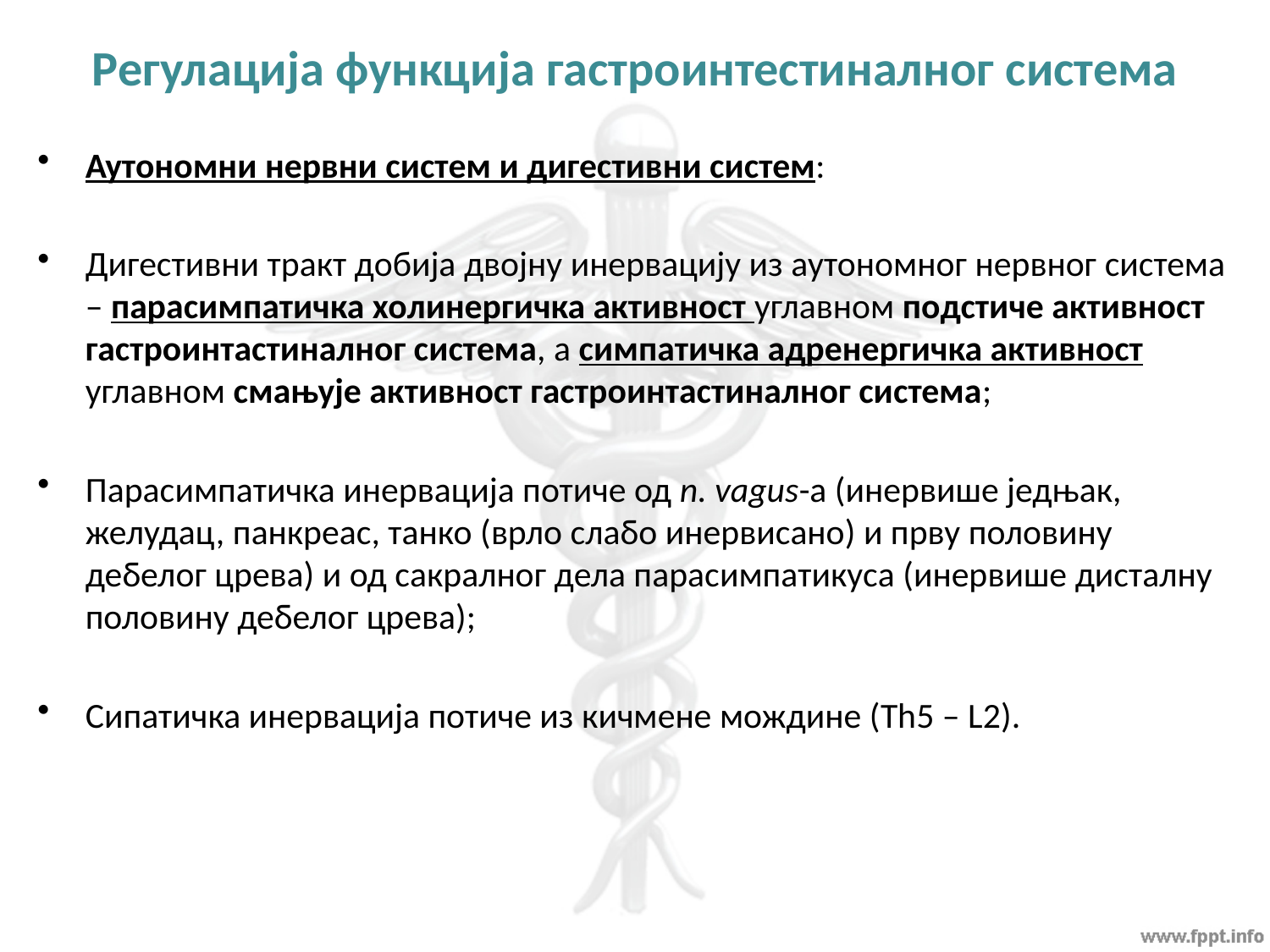

# Регулација функција гастроинтестиналног система
Аутономни нервни систем и дигестивни систем:

Дигестивни тракт добија двојну инервацију из аутономног нервног система – парасимпатичка холинергичка активност углавном подстиче активност гастроинтастиналног система, а симпатичка адренергичка активност углавном смањује активност гастроинтастиналног система;

Парасимпатичка инервација потиче од n. vagus-а (инервише једњак, желудац, панкреас, танко (врло слабо инервисано) и прву половину дебелог црева) и од сакралног дела парасимпатикуса (инервише дисталну половину дебелог црева);

Сипатичка инервација потиче из кичмене мождине (Th5 – L2).